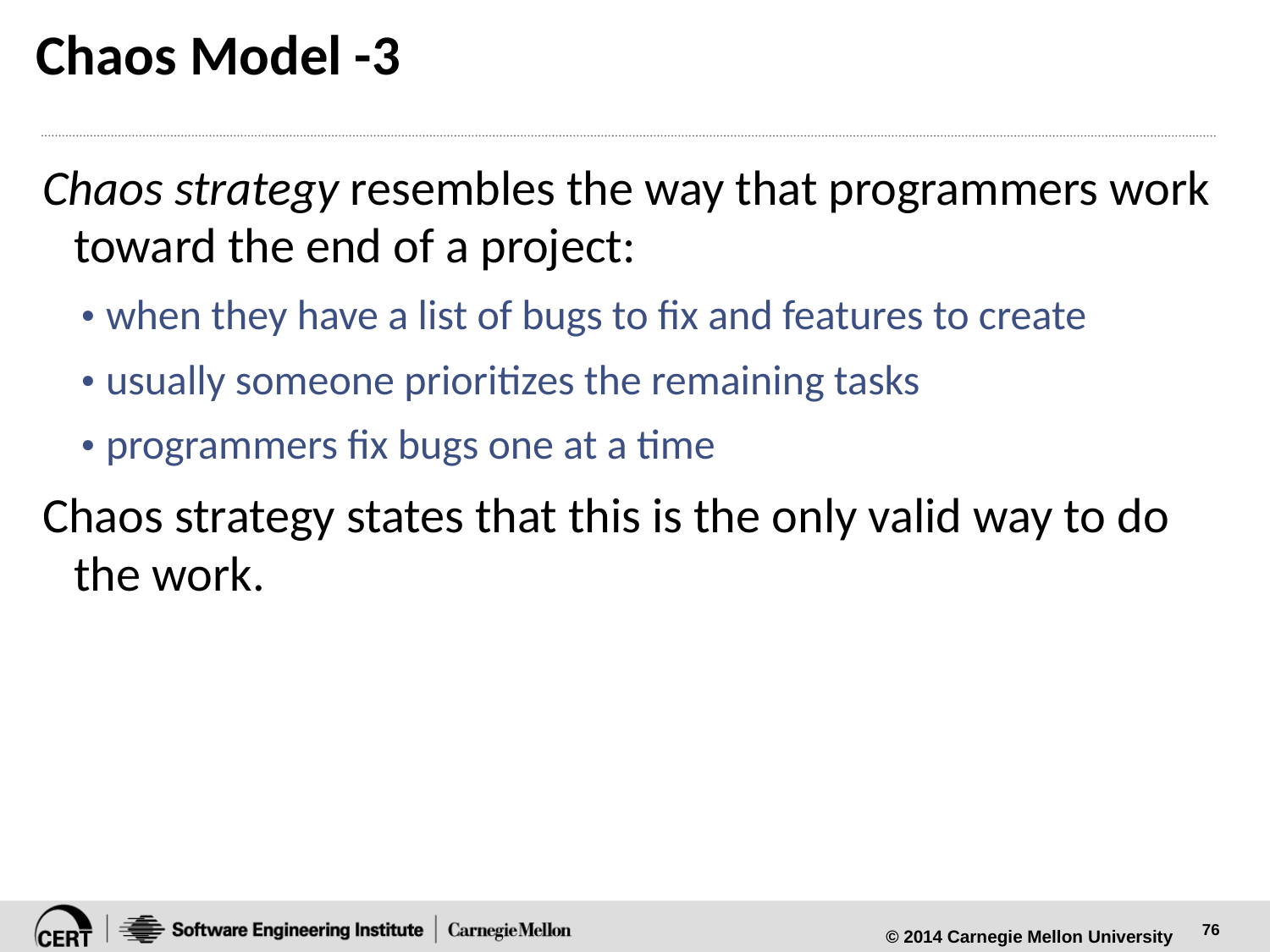

# Chaos Model -3
Chaos strategy resembles the way that programmers work toward the end of a project:
when they have a list of bugs to fix and features to create
usually someone prioritizes the remaining tasks
programmers fix bugs one at a time
Chaos strategy states that this is the only valid way to do the work.